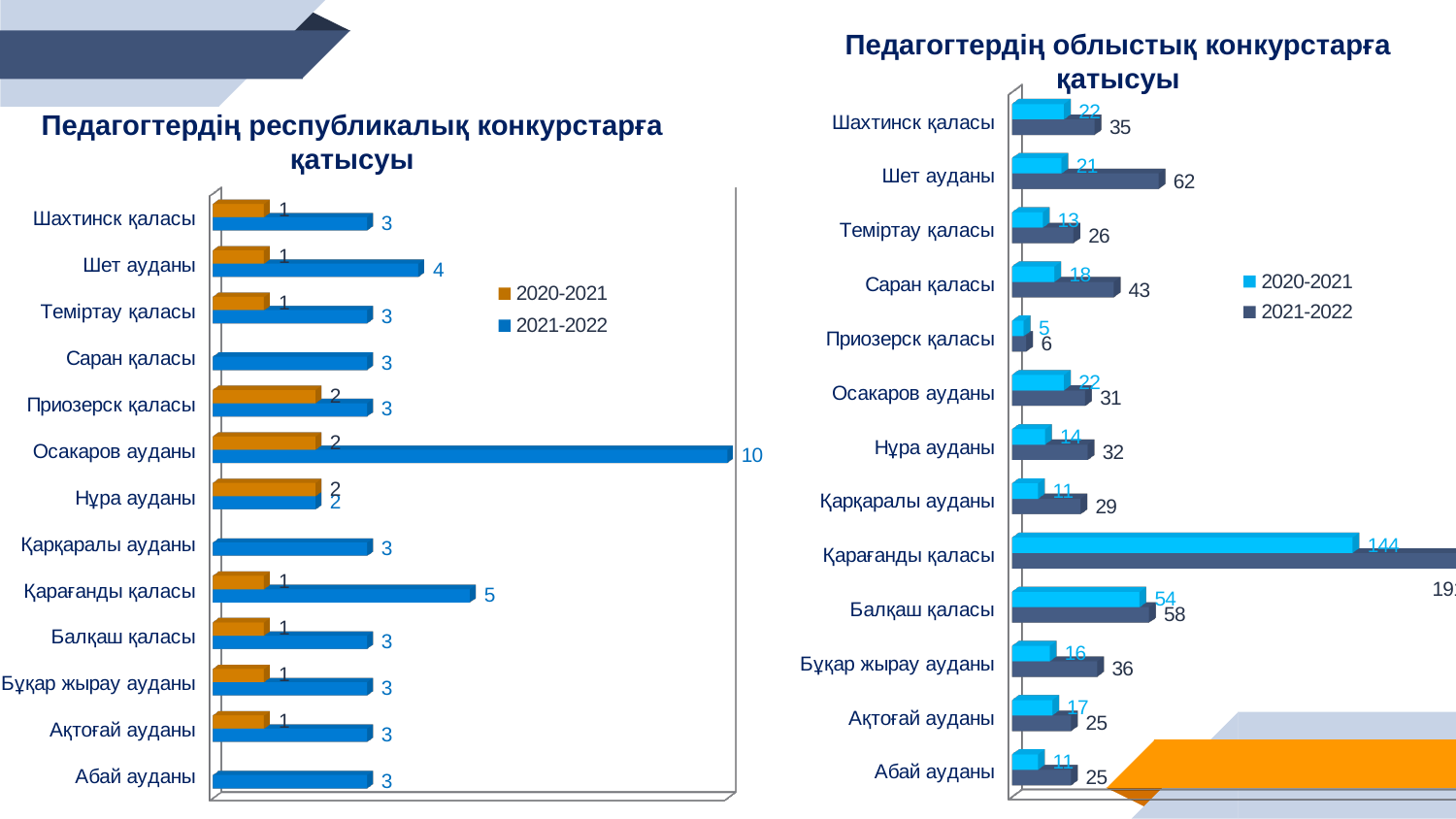

Педагогтердің облыстық конкурстарға қатысуы

[unsupported chart]

Педагогтердің республикалық конкурстарға қатысуы

[unsupported chart]